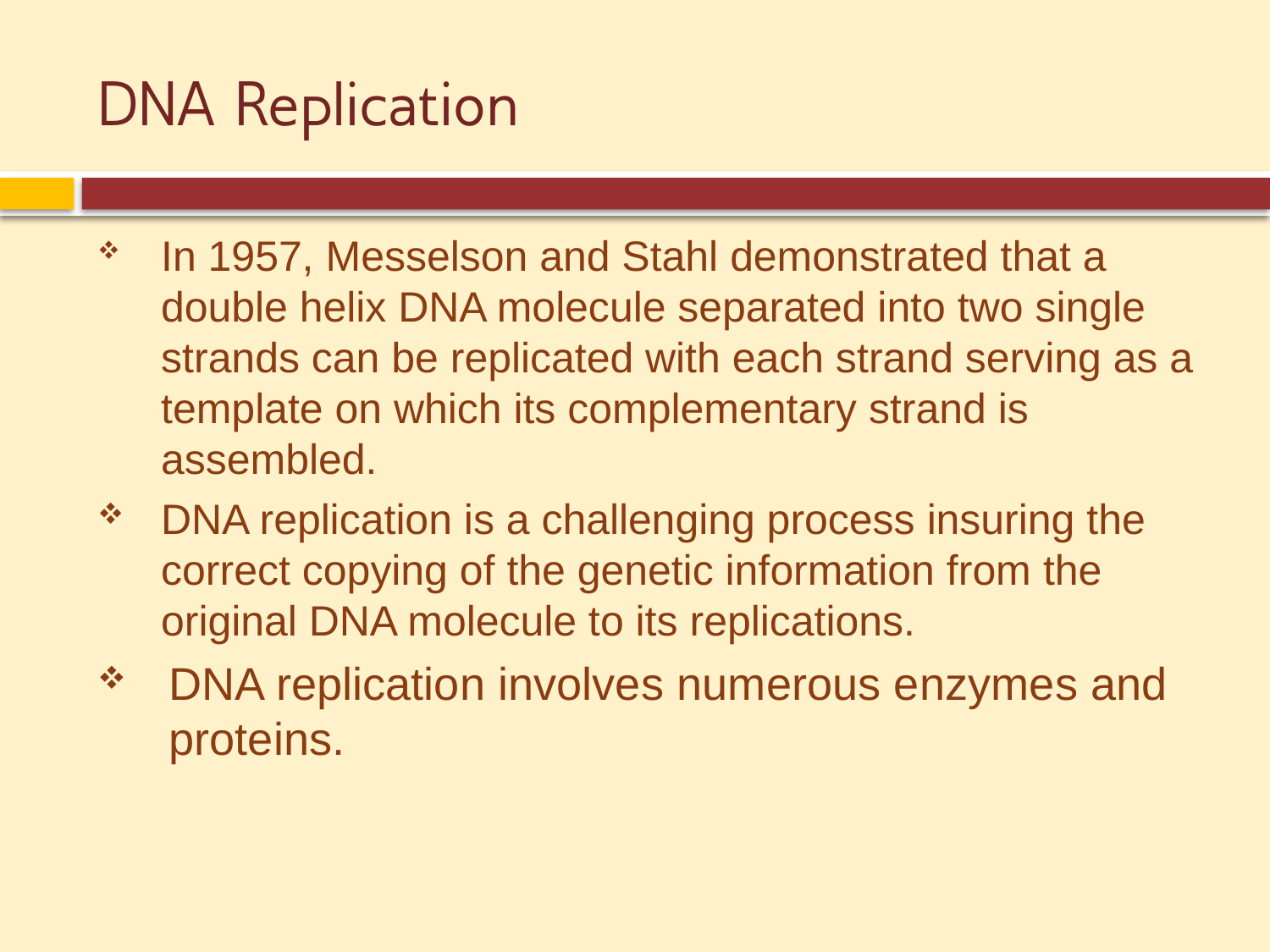

# DNA Replication
In 1957, Messelson and Stahl demonstrated that a double helix DNA molecule separated into two single strands can be replicated with each strand serving as a template on which its complementary strand is assembled.
DNA replication is a challenging process insuring the correct copying of the genetic information from the original DNA molecule to its replications.
DNA replication involves numerous enzymes and proteins.